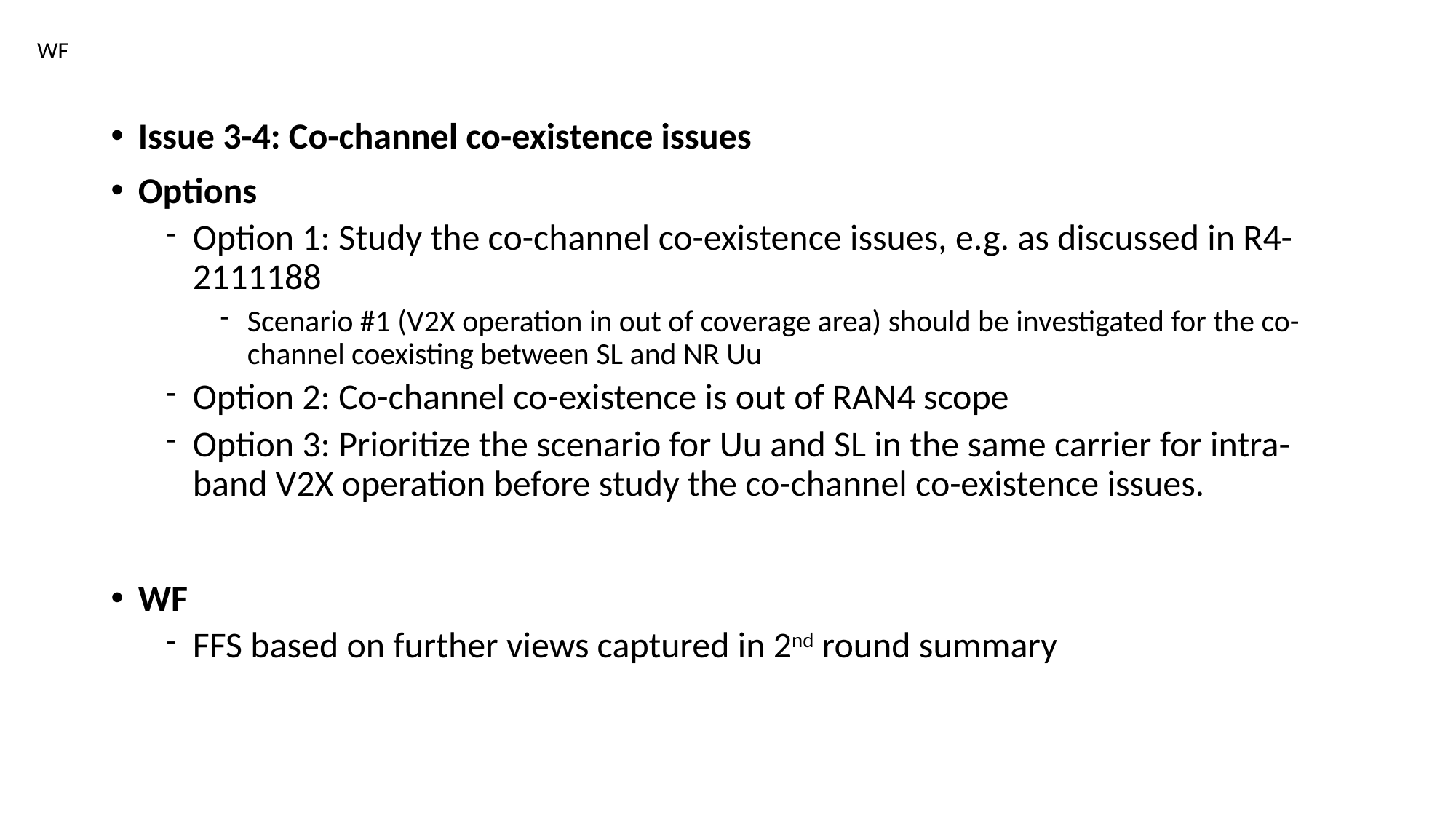

# WF
Issue 3-4: Co-channel co-existence issues
Options
Option 1: Study the co-channel co-existence issues, e.g. as discussed in R4-2111188
Scenario #1 (V2X operation in out of coverage area) should be investigated for the co-channel coexisting between SL and NR Uu
Option 2: Co-channel co-existence is out of RAN4 scope
Option 3: Prioritize the scenario for Uu and SL in the same carrier for intra-band V2X operation before study the co-channel co-existence issues.

WF
FFS based on further views captured in 2nd round summary